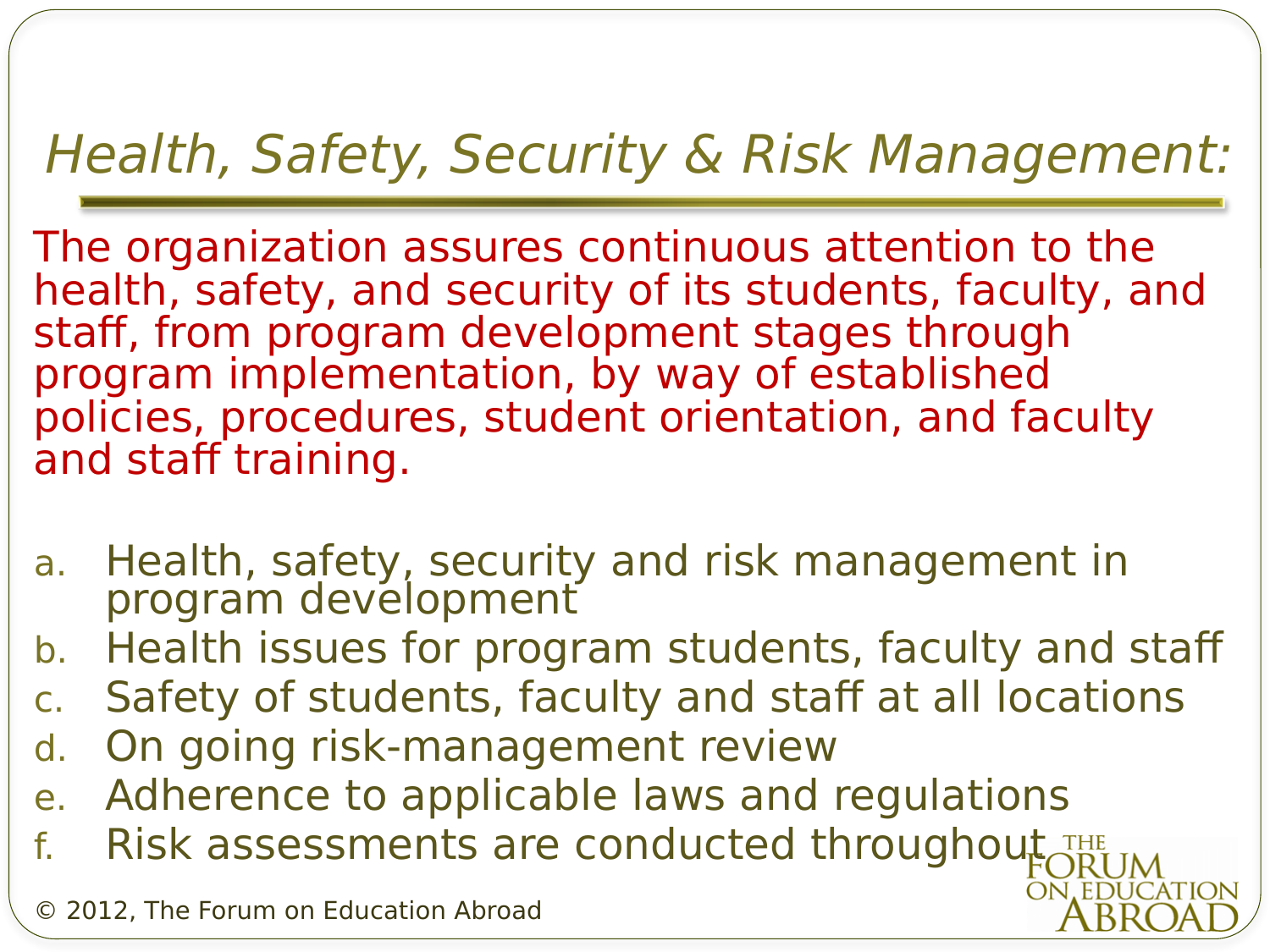

# Health, Safety, Security & Risk Management:
The organization assures continuous attention to the health, safety, and security of its students, faculty, and staff, from program development stages through program implementation, by way of established policies, procedures, student orientation, and faculty and staff training.

Health, safety, security and risk management in program development
Health issues for program students, faculty and staff
Safety of students, faculty and staff at all locations
On going risk-management review
Adherence to applicable laws and regulations
Risk assessments are conducted throughout